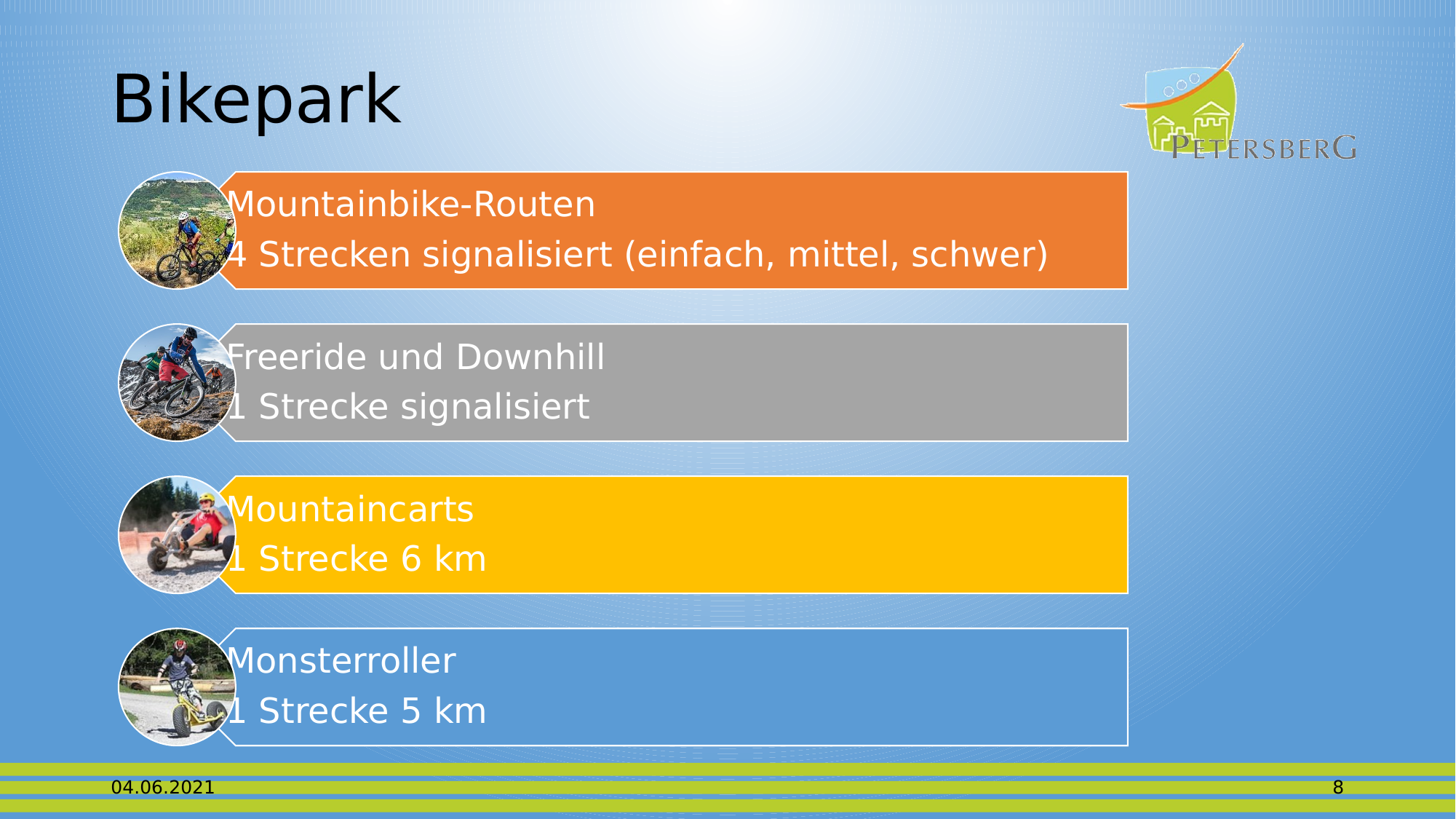

# Bikepark
Mountainbike-Routen
4 Strecken signalisiert (einfach, mittel, schwer)
Freeride und Downhill
1 Strecke signalisiert
Mountaincarts
1 Strecke 6 km
Monsterroller
1 Strecke 5 km
04.06.2021
8